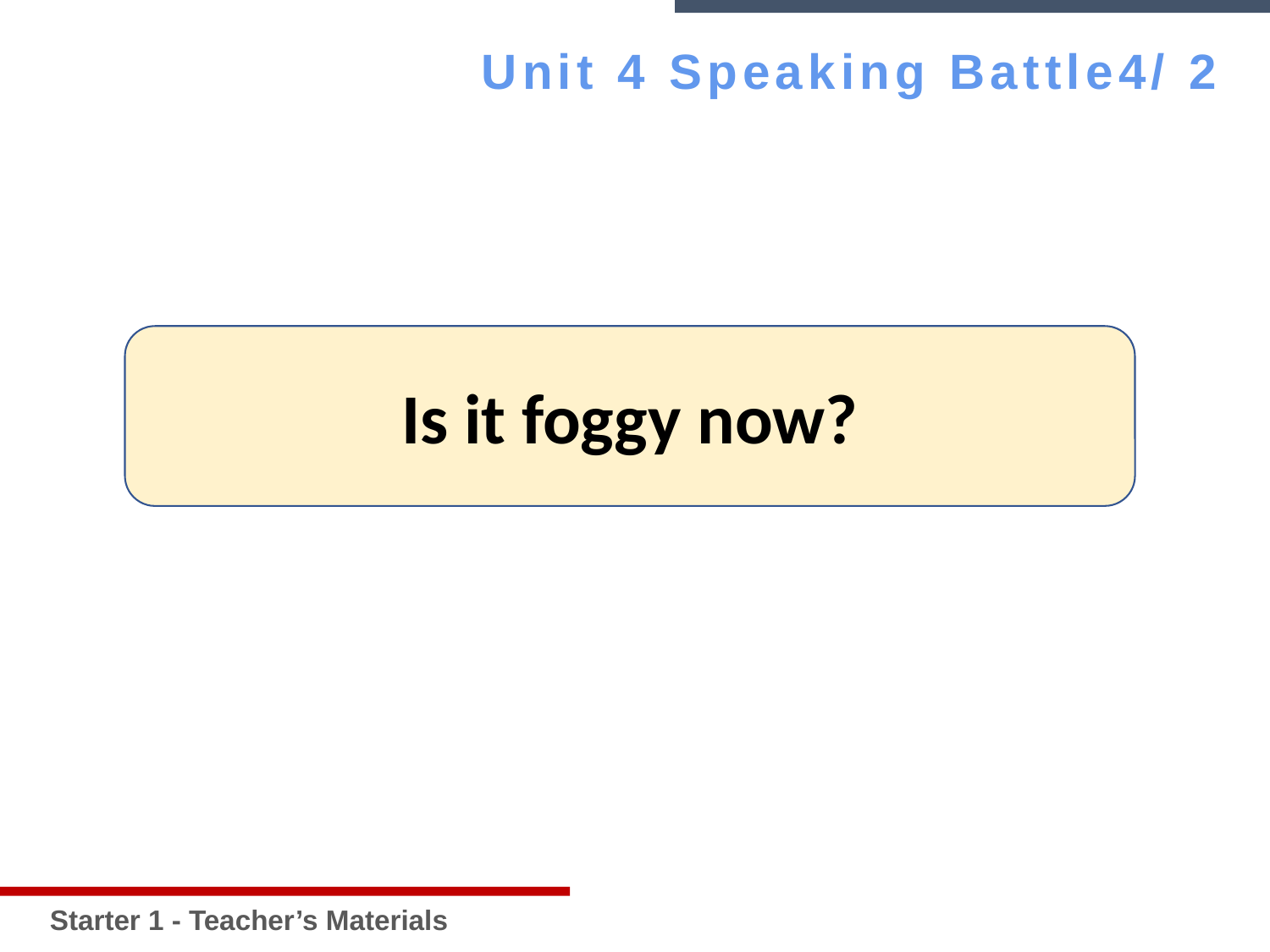

Starter 1 - Teacher’s Materials
Unit 4 Speaking Battle4/ 2
Is it foggy now?